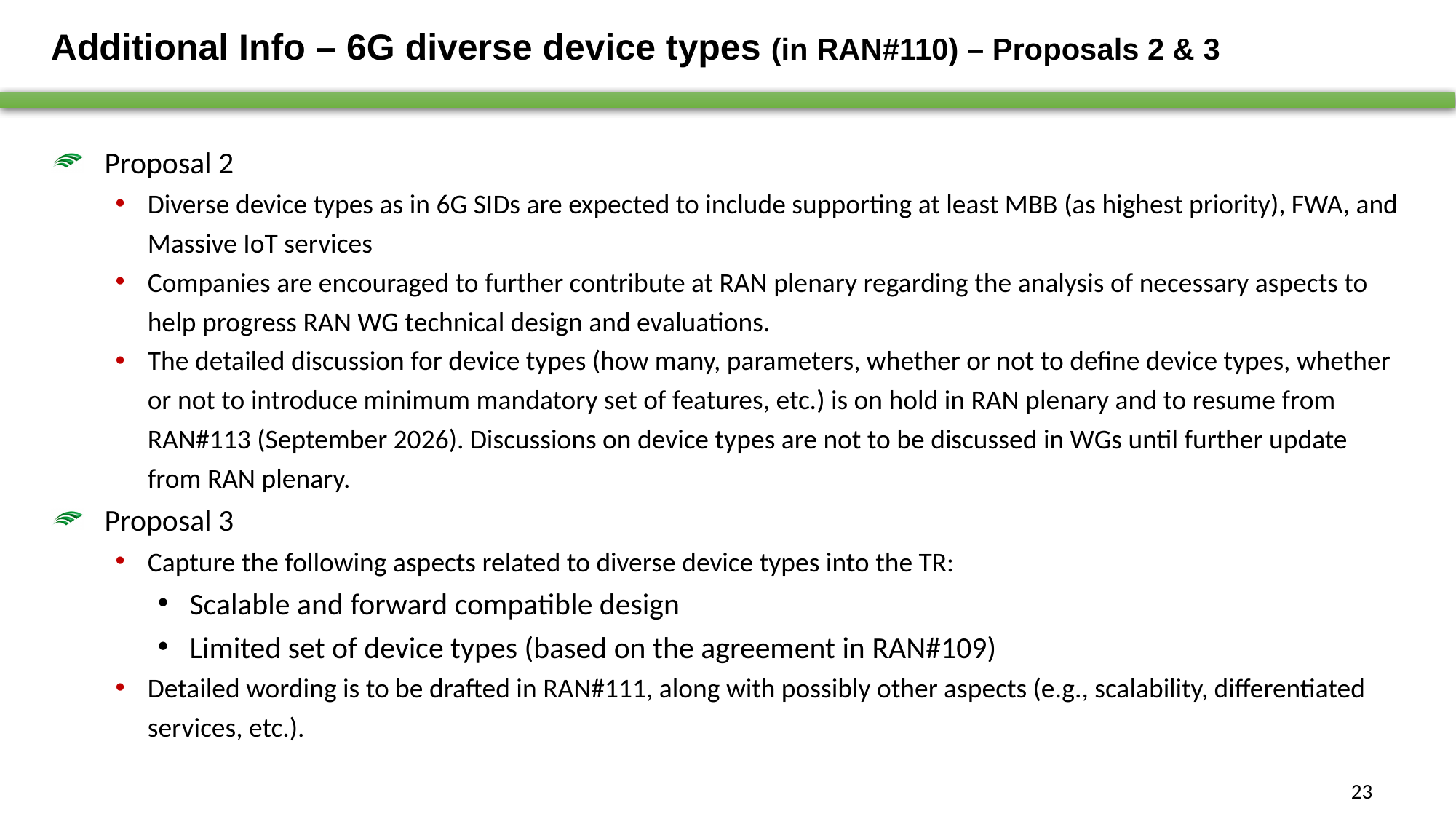

# Additional Info – 6G diverse device types (in RAN#110) – Proposals 2 & 3
Proposal 2
Diverse device types as in 6G SIDs are expected to include supporting at least MBB (as highest priority), FWA, and Massive IoT services
Companies are encouraged to further contribute at RAN plenary regarding the analysis of necessary aspects to help progress RAN WG technical design and evaluations.
The detailed discussion for device types (how many, parameters, whether or not to define device types, whether or not to introduce minimum mandatory set of features, etc.) is on hold in RAN plenary and to resume from RAN#113 (September 2026). Discussions on device types are not to be discussed in WGs until further update from RAN plenary.
Proposal 3
Capture the following aspects related to diverse device types into the TR:
Scalable and forward compatible design
Limited set of device types (based on the agreement in RAN#109)
Detailed wording is to be drafted in RAN#111, along with possibly other aspects (e.g., scalability, differentiated services, etc.).